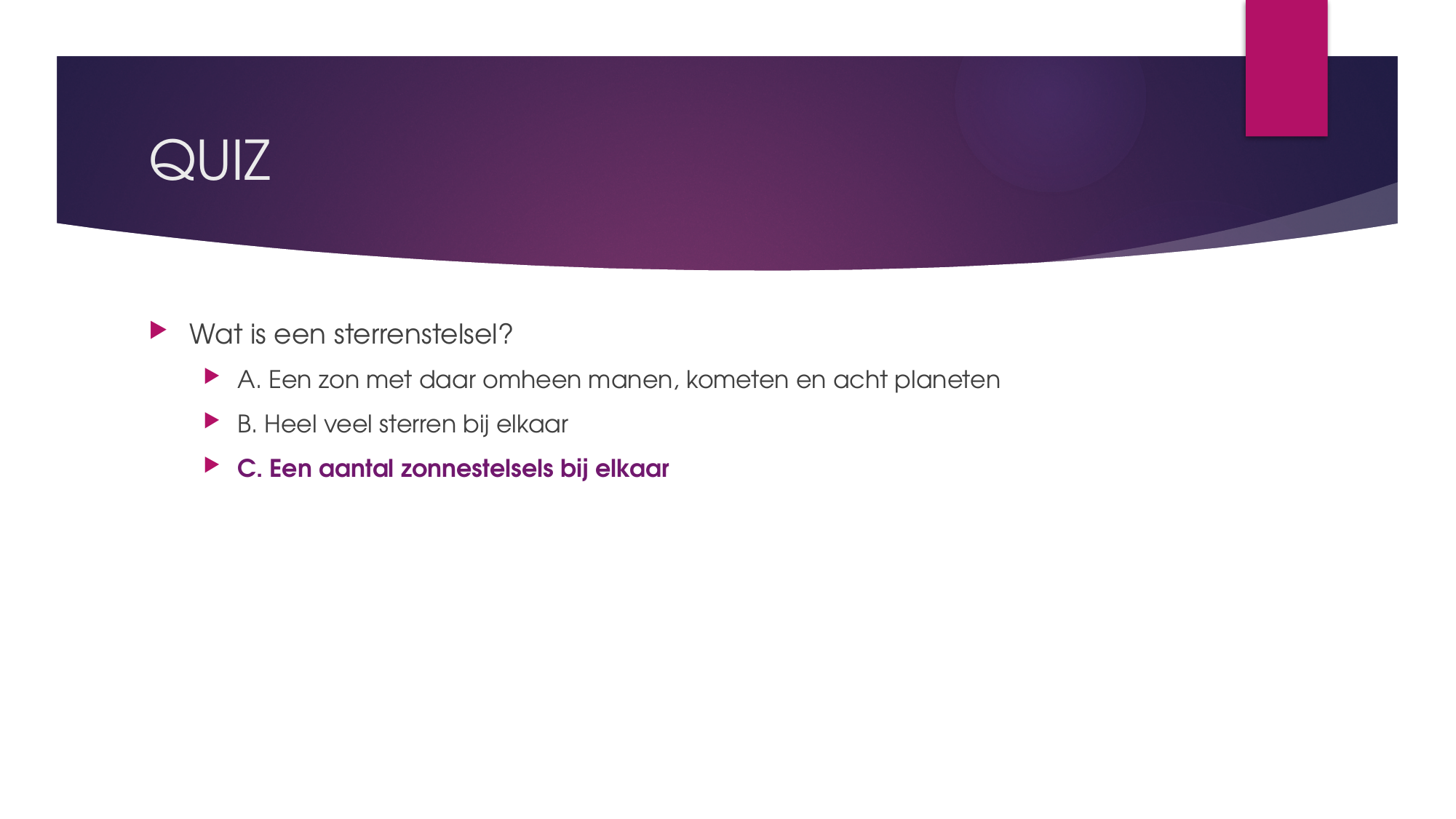

# QUIZ
Wat is een sterrenstelsel?
A. Een zon met daar omheen manen, kometen en acht planeten
B. Heel veel sterren bij elkaar
C. Een aantal zonnestelsels bij elkaar